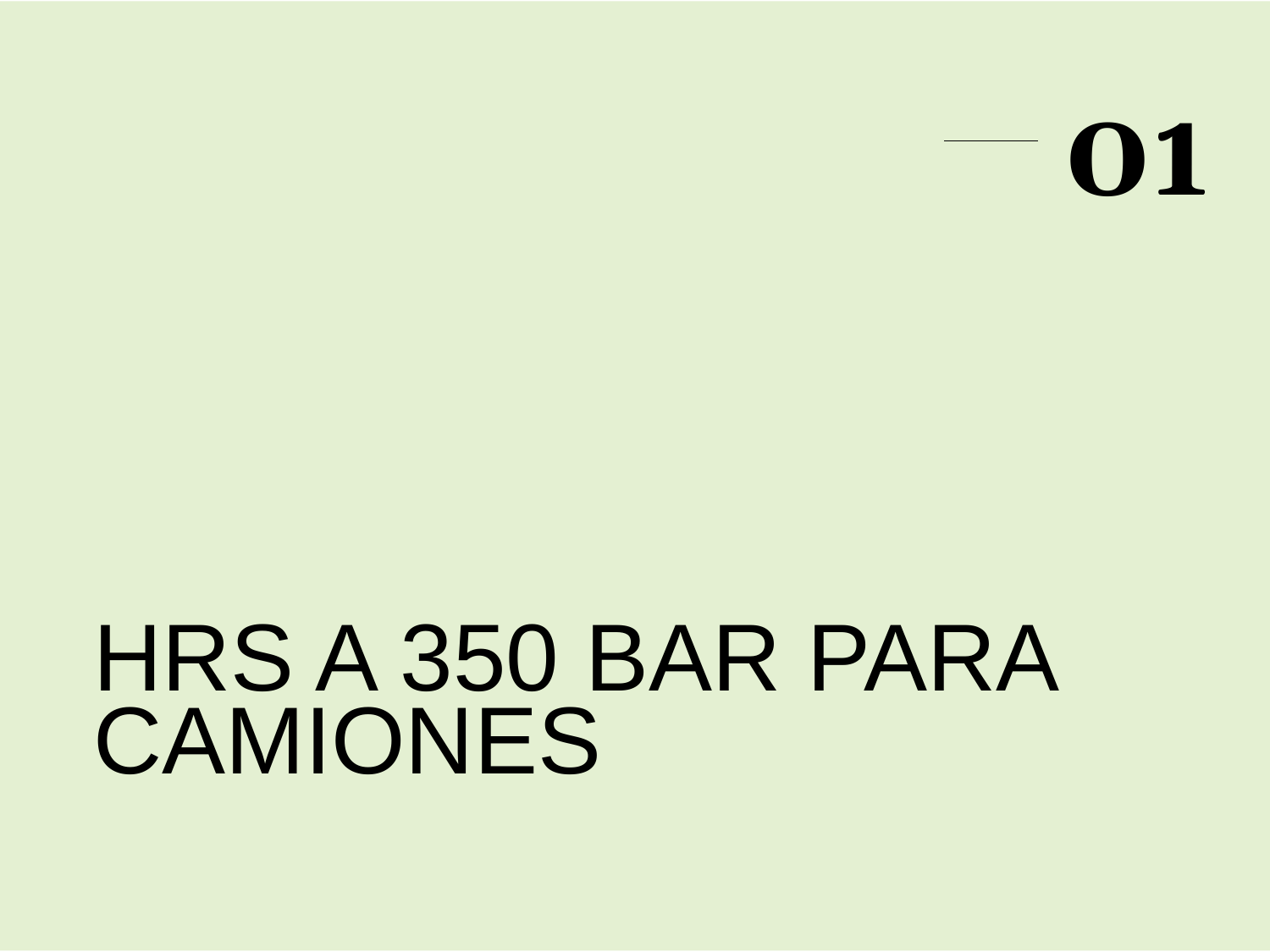

01
HRS A 350 BAR PARA CAMIONES